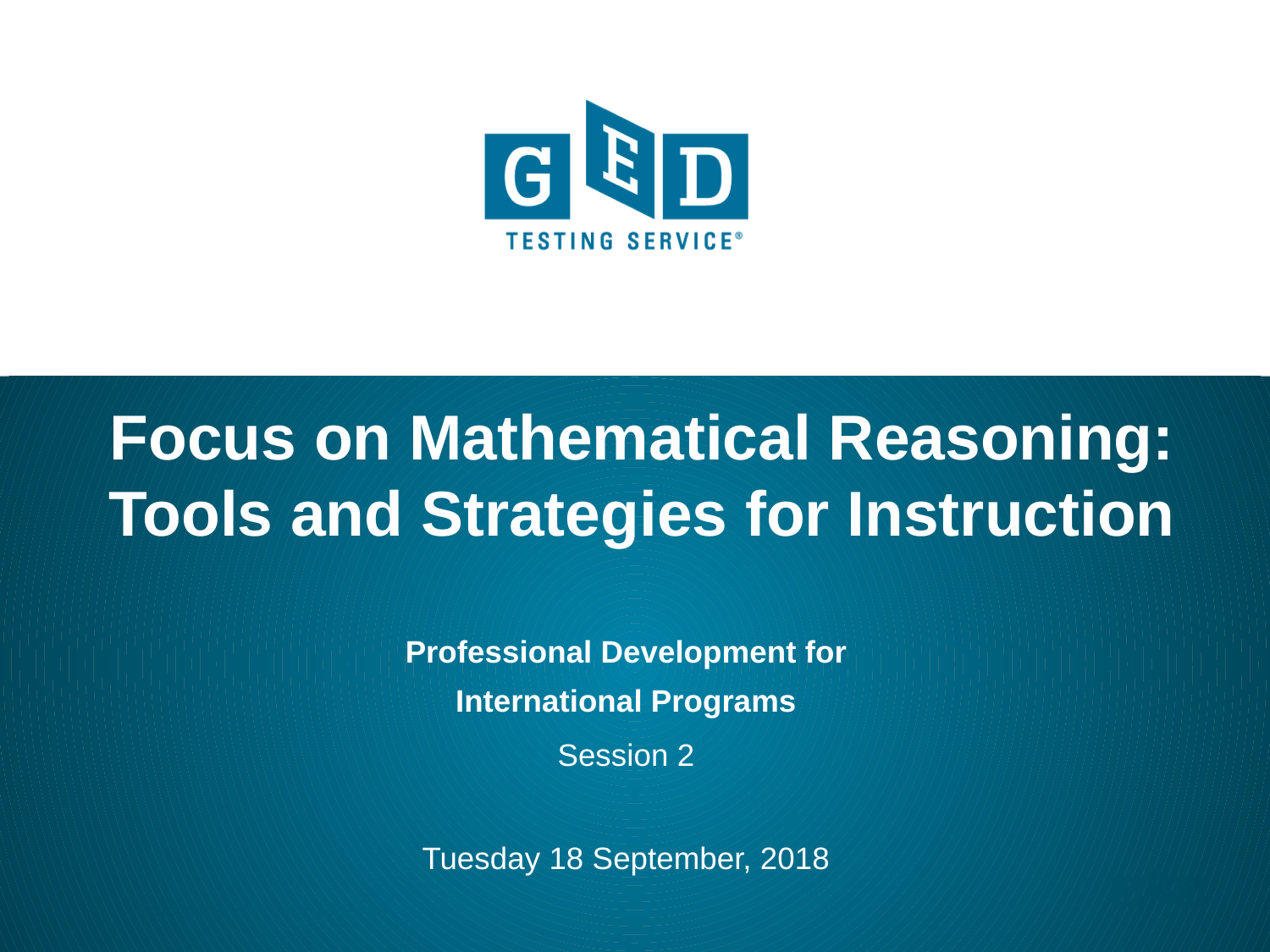

# Focus on Mathematical Reasoning: Tools and Strategies for Instruction

Professional Development for
International Programs
Session 2
Tuesday 18 September, 2018